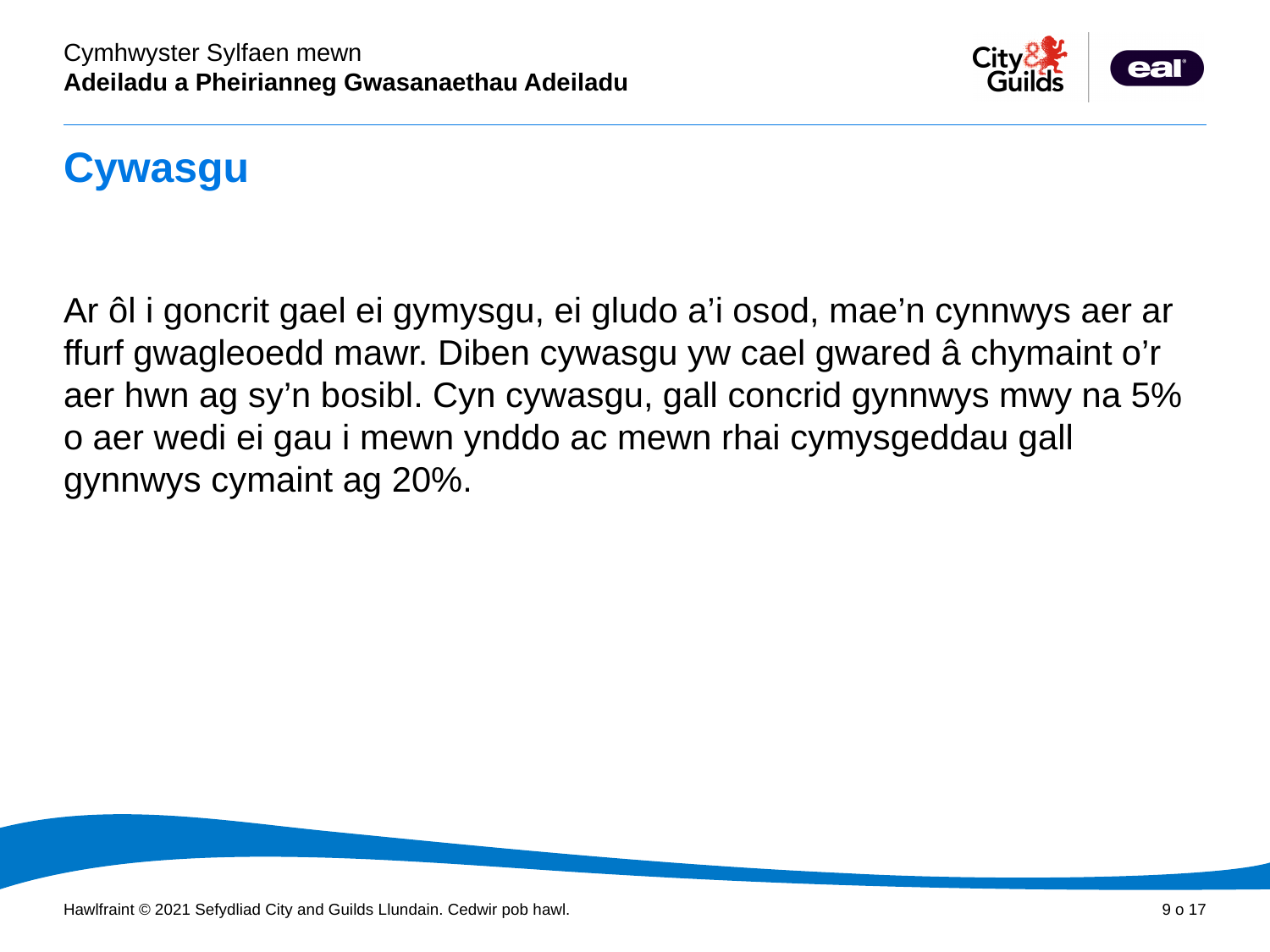

# Cywasgu

Ar ôl i goncrit gael ei gymysgu, ei gludo a’i osod, mae’n cynnwys aer ar ffurf gwagleoedd mawr. Diben cywasgu yw cael gwared â chymaint o’r aer hwn ag sy’n bosibl. Cyn cywasgu, gall concrid gynnwys mwy na 5% o aer wedi ei gau i mewn ynddo ac mewn rhai cymysgeddau gall gynnwys cymaint ag 20%.